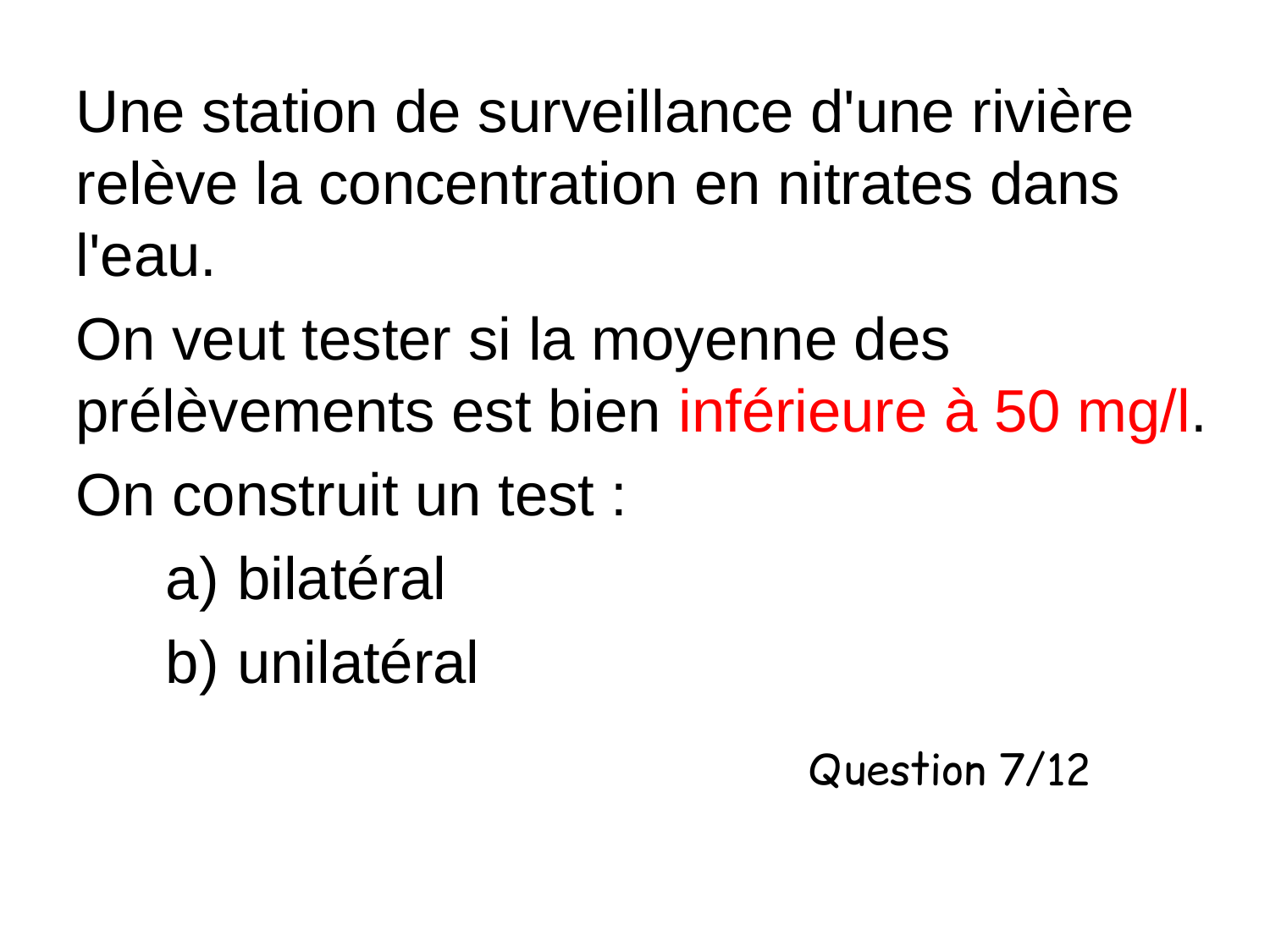

Une station de surveillance d'une rivière relève la concentration en nitrates dans l'eau.
On veut tester si la moyenne des prélèvements est bien inférieure à 50 mg/l.
On construit un test :
bilatéral
unilatéral

Question 7/12